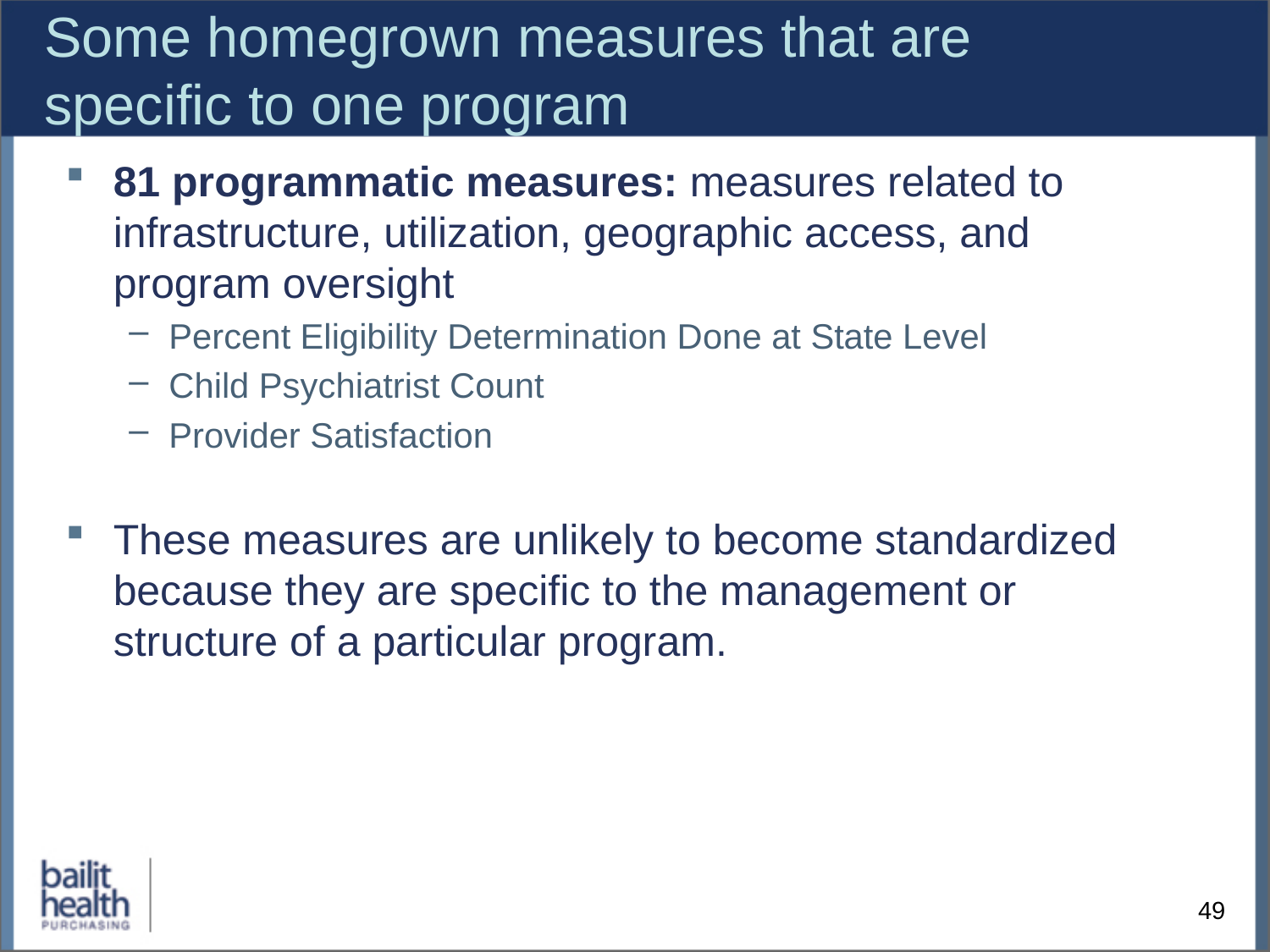

# Some homegrown measures that are specific to one program
81 programmatic measures: measures related to infrastructure, utilization, geographic access, and program oversight
Percent Eligibility Determination Done at State Level
Child Psychiatrist Count
Provider Satisfaction

These measures are unlikely to become standardized because they are specific to the management or structure of a particular program.

49